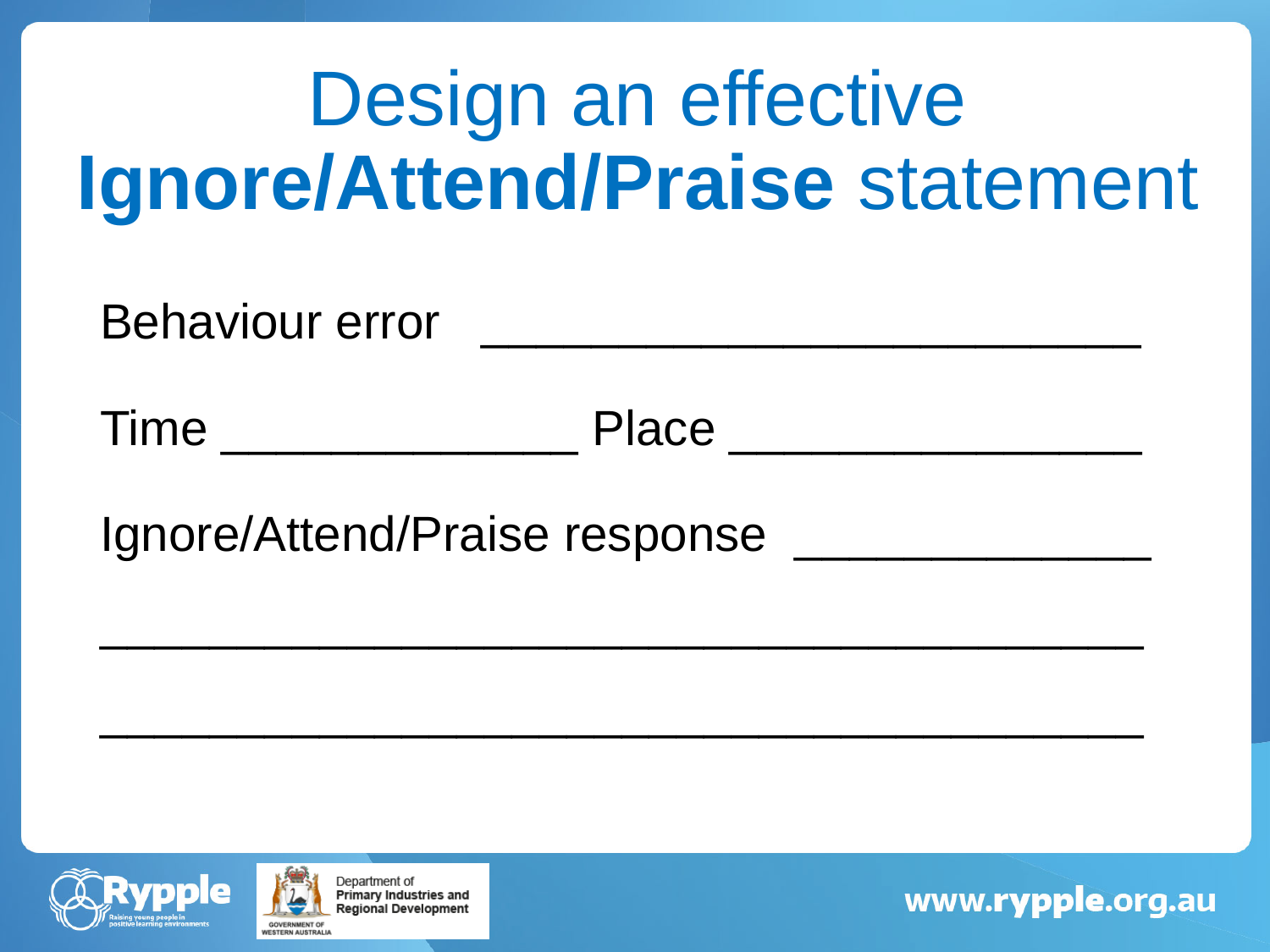

# Design an effective Ignore/Attend/Praise statement
Behaviour error   ________________________
Time _____________ Place _______________
Ignore/Attend/Praise response  _____________ ______________________________________ ______________________________________